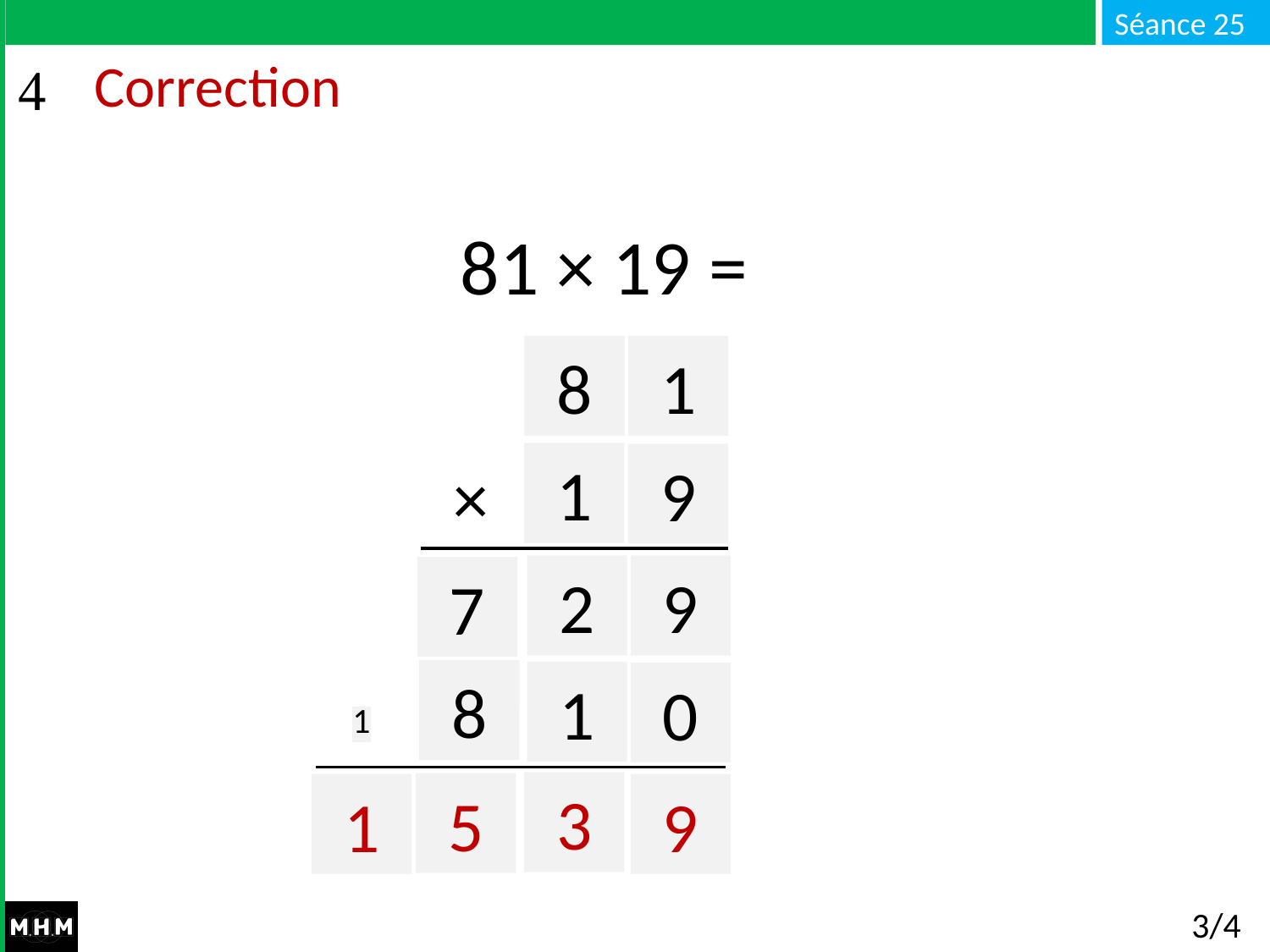

# Correction
 81 × 19 =
8
1
×
1
9
2
9
7
8
1
1
0
1
3
5
1
9
3/4